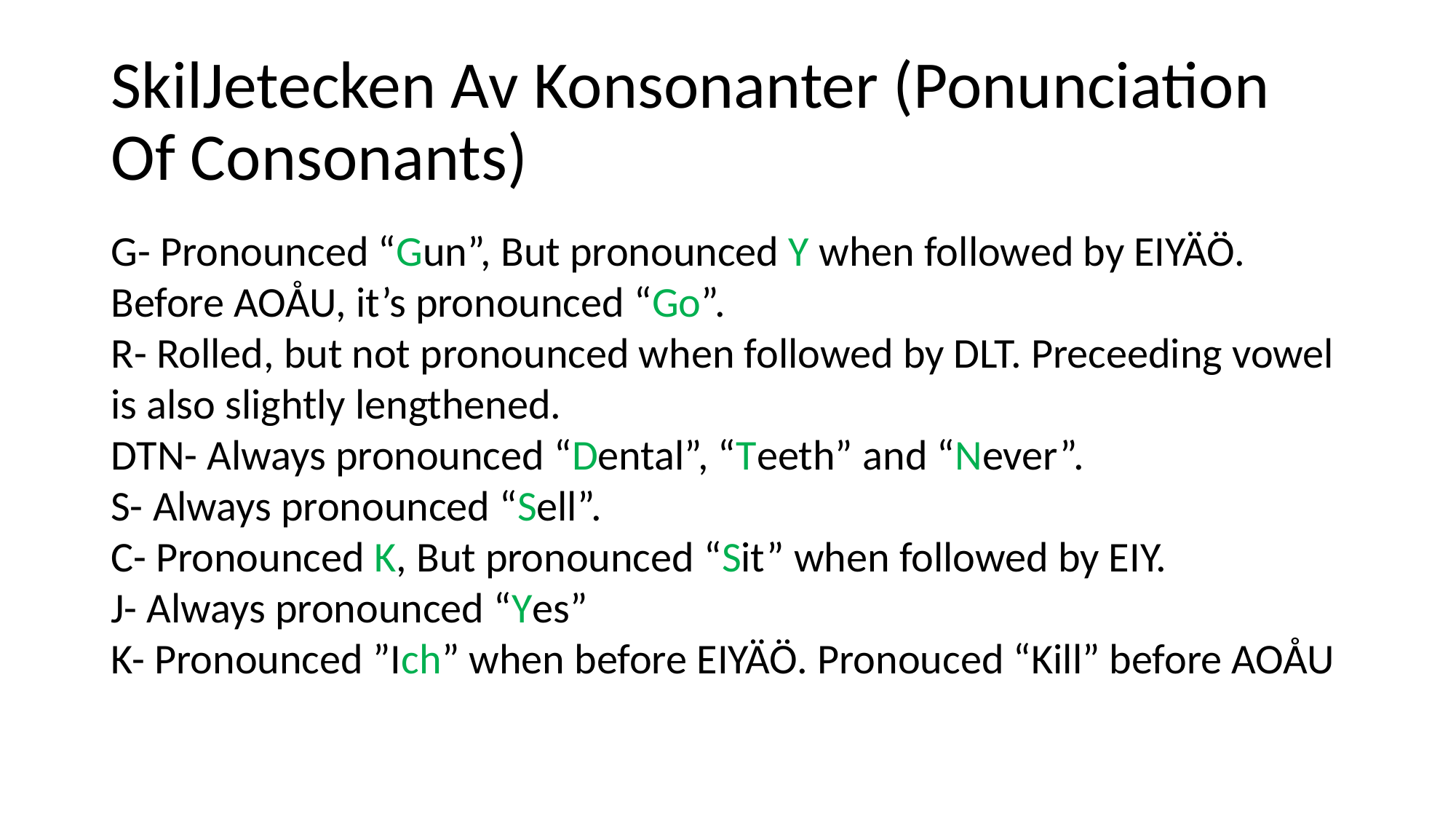

# SkilJetecken Av Konsonanter (Ponunciation Of Consonants)
G- Pronounced “Gun”, But pronounced Y when followed by EIYÄÖ. Before AOÅU, it’s pronounced “Go”.
R- Rolled, but not pronounced when followed by DLT. Preceeding vowel is also slightly lengthened.
DTN- Always pronounced “Dental”, “Teeth” and “Never”.
S- Always pronounced “Sell”.
C- Pronounced K, But pronounced “Sit” when followed by EIY.
J- Always pronounced “Yes”
K- Pronounced ”Ich” when before EIYÄÖ. Pronouced “Kill” before AOÅU